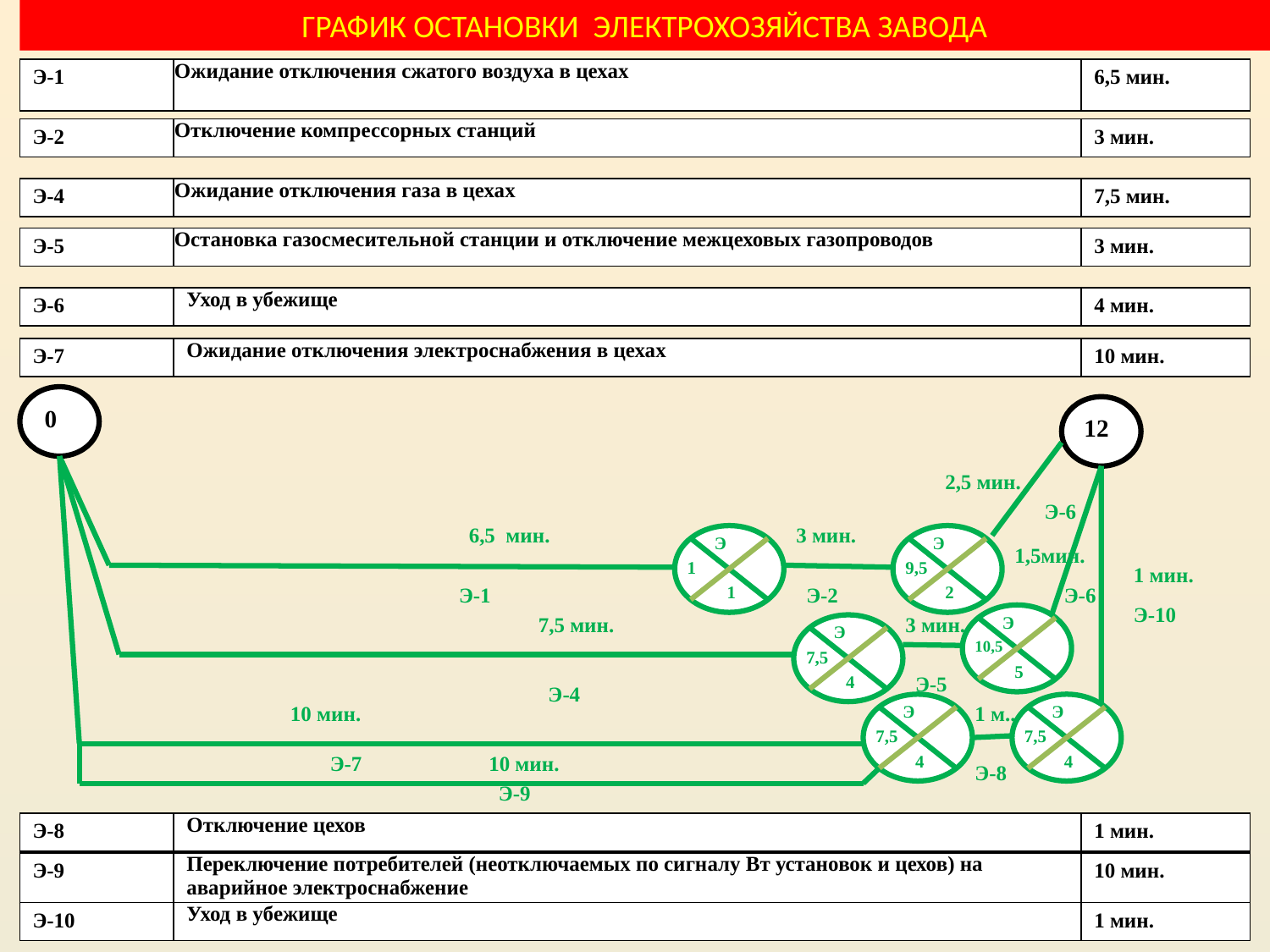

ГРАФИК ОСТАНОВКИ  ЭЛЕКТРОХОЗЯЙСТВА ЗАВОДА
| Э-1 | Ожидание отключения сжатого воздуха в цехах | 6,5 мин. |
| --- | --- | --- |
| Э-2 | Отключение компрессорных станций | 3 мин. |
| --- | --- | --- |
| Э-4 | Ожидание отключения газа в цехах | 7,5 мин. |
| --- | --- | --- |
| Э-5 | Остановка газосмесительной станции и отключение межцеховых газопроводов | 3 мин. |
| --- | --- | --- |
| Э-6 | Уход в убежище | 4 мин. |
| --- | --- | --- |
| Э-7 | Ожидание отключения электроснабжения в цехах | 10 мин. |
| --- | --- | --- |

  0

12
2,5 мин.
Э-6
6,5  мин.
3 мин.

Э
1
1

Э
9,5
2
1,5мин.
1 мин.
Э-1
Э-2
Э-6
Э-10
7,5 мин.
3 мин.

Э
10,5
5

Э
7,5
4
Э-5
Э-4
10 мин.

Э
7,5
4
1 м..

Э
7,5
4
Э-7
10 мин.
Э-8
Э-9
| Э-8 | Отключение цехов | 1 мин. |
| --- | --- | --- |
| Э-9 | Переключение потребителей (неотключаемых по сигналу Вт установок и цехов) на аварийное электроснабжение | 10 мин. |
| --- | --- | --- |
| Э-10 | Уход в убежище | 1 мин. |
| --- | --- | --- |